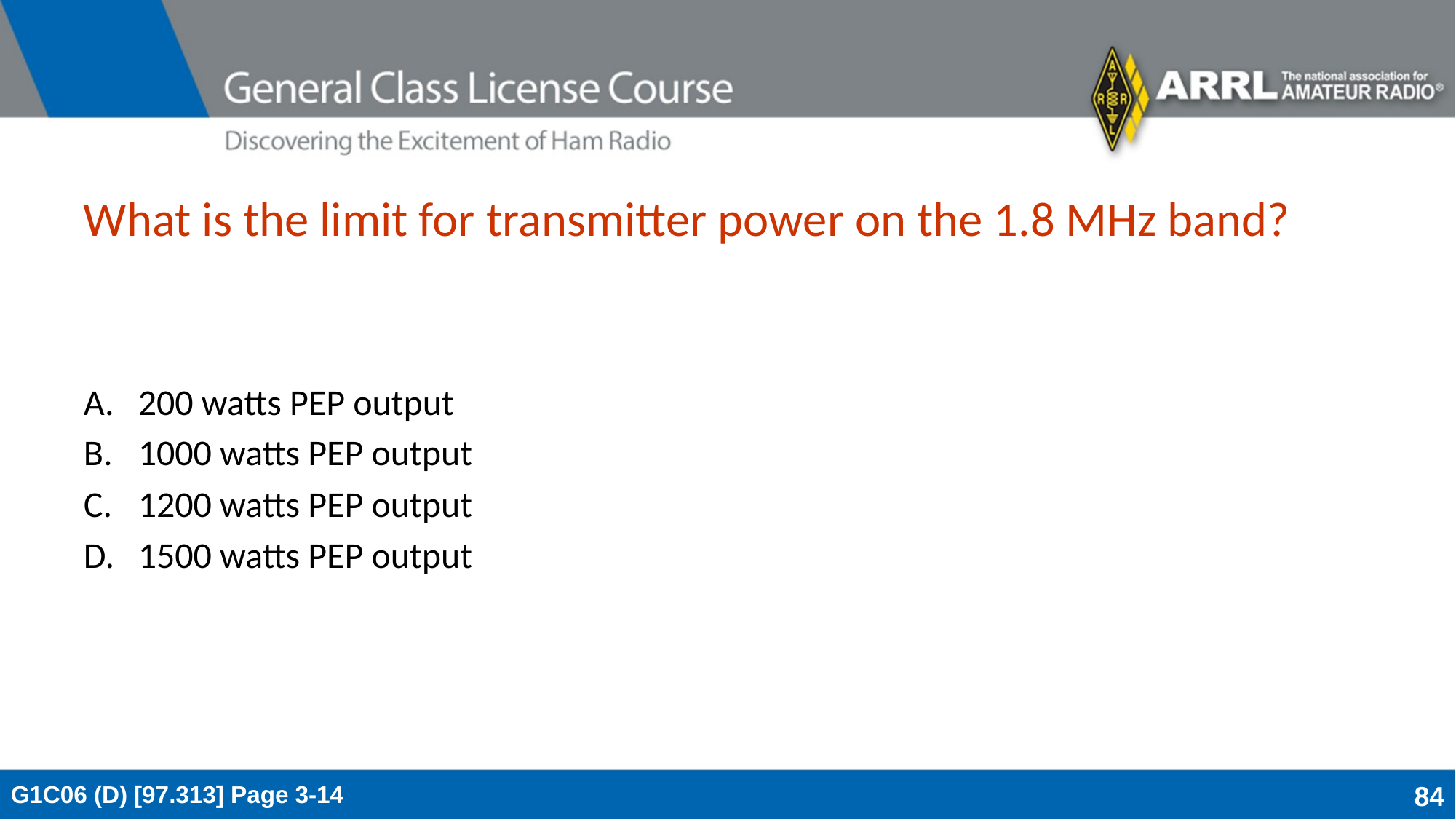

# What is the limit for transmitter power on the 1.8 MHz band?
200 watts PEP output
1000 watts PEP output
1200 watts PEP output
1500 watts PEP output
G1C06 (D) [97.313] Page 3-14
84